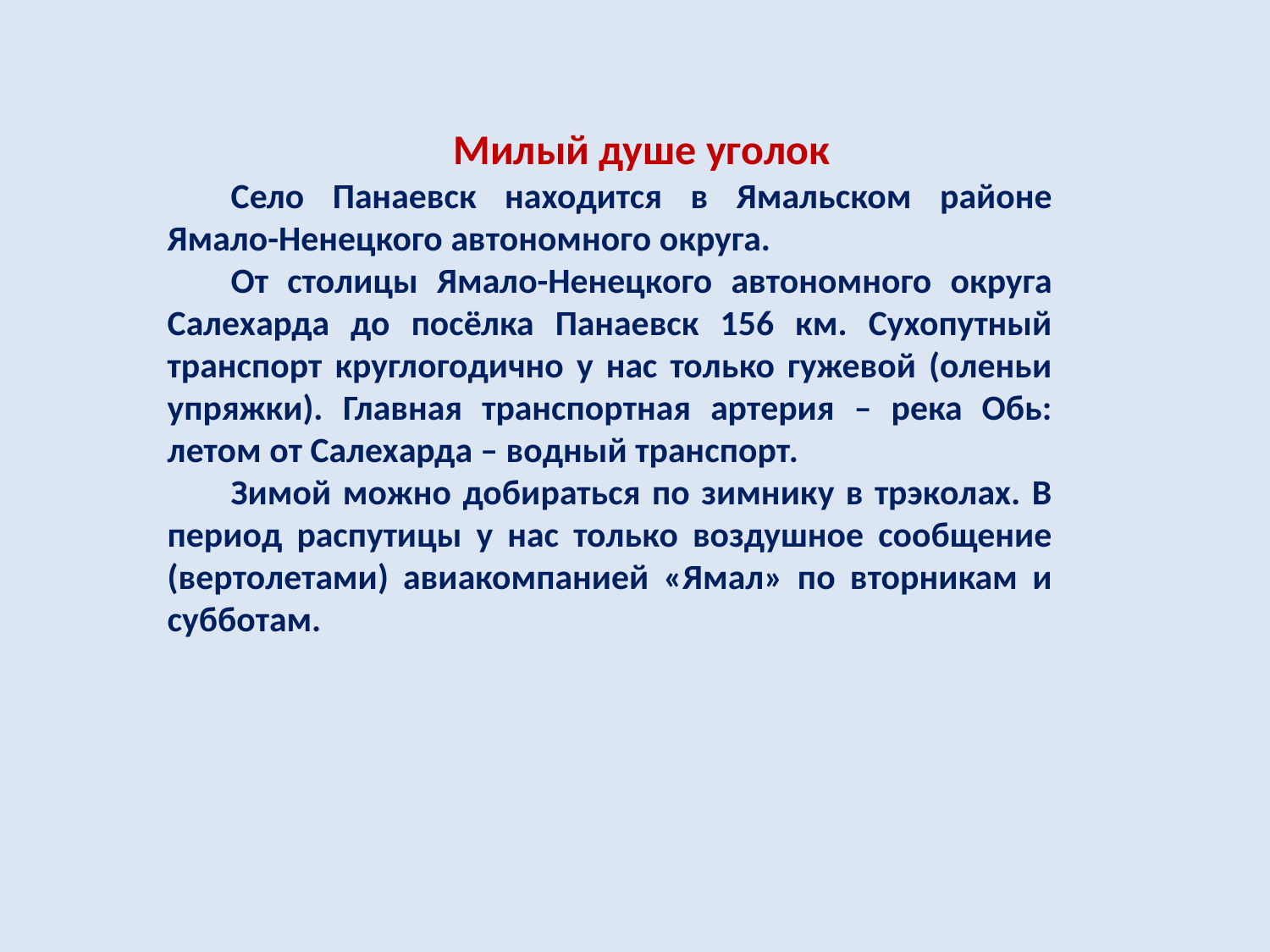

Милый душе уголок
Село Панаевск находится в Ямальском районе Ямало-Ненецкого автономного округа.
От столицы Ямало-Ненецкого автономного округа Салехарда до посёлка Панаевск 156 км. Сухопутный транспорт круглогодично у нас только гужевой (оленьи упряжки). Главная транспортная артерия – река Обь: летом от Салехарда – водный транспорт.
Зимой можно добираться по зимнику в трэколах. В период распутицы у нас только воздушное сообщение (вертолетами) авиакомпанией «Ямал» по вторникам и субботам.